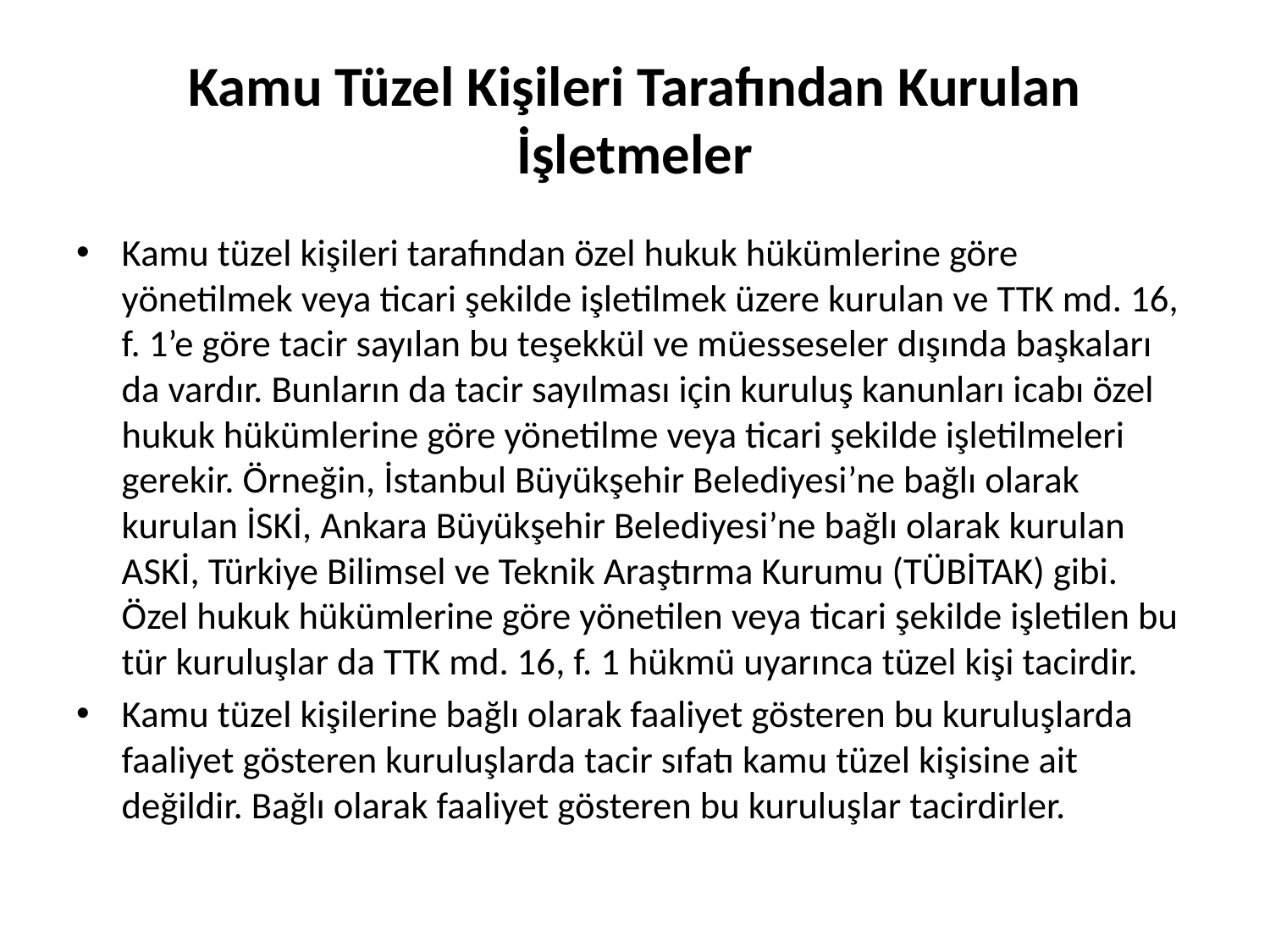

# Kamu Tüzel Kişileri Tarafından Kurulan İşletmeler
Kamu tüzel kişileri tarafından özel hukuk hükümlerine göre yönetilmek veya ticari şekilde işletilmek üzere kurulan ve TTK md. 16, f. 1’e göre tacir sayılan bu teşekkül ve müesseseler dışında başkaları da vardır. Bunların da tacir sayılması için kuruluş kanunları icabı özel hukuk hükümlerine göre yönetilme veya ticari şekilde işletilmeleri gerekir. Örneğin, İstanbul Büyükşehir Belediyesi’ne bağlı olarak kurulan İSKİ, Ankara Büyükşehir Belediyesi’ne bağlı olarak kurulan ASKİ, Türkiye Bilimsel ve Teknik Araştırma Kurumu (TÜBİTAK) gibi. Özel hukuk hükümlerine göre yönetilen veya ticari şekilde işletilen bu tür kuruluşlar da TTK md. 16, f. 1 hükmü uyarınca tüzel kişi tacirdir.
Kamu tüzel kişilerine bağlı olarak faaliyet gösteren bu kuruluşlarda faaliyet gösteren kuruluşlarda tacir sıfatı kamu tüzel kişisine ait değildir. Bağlı olarak faaliyet gösteren bu kuruluşlar tacirdirler.